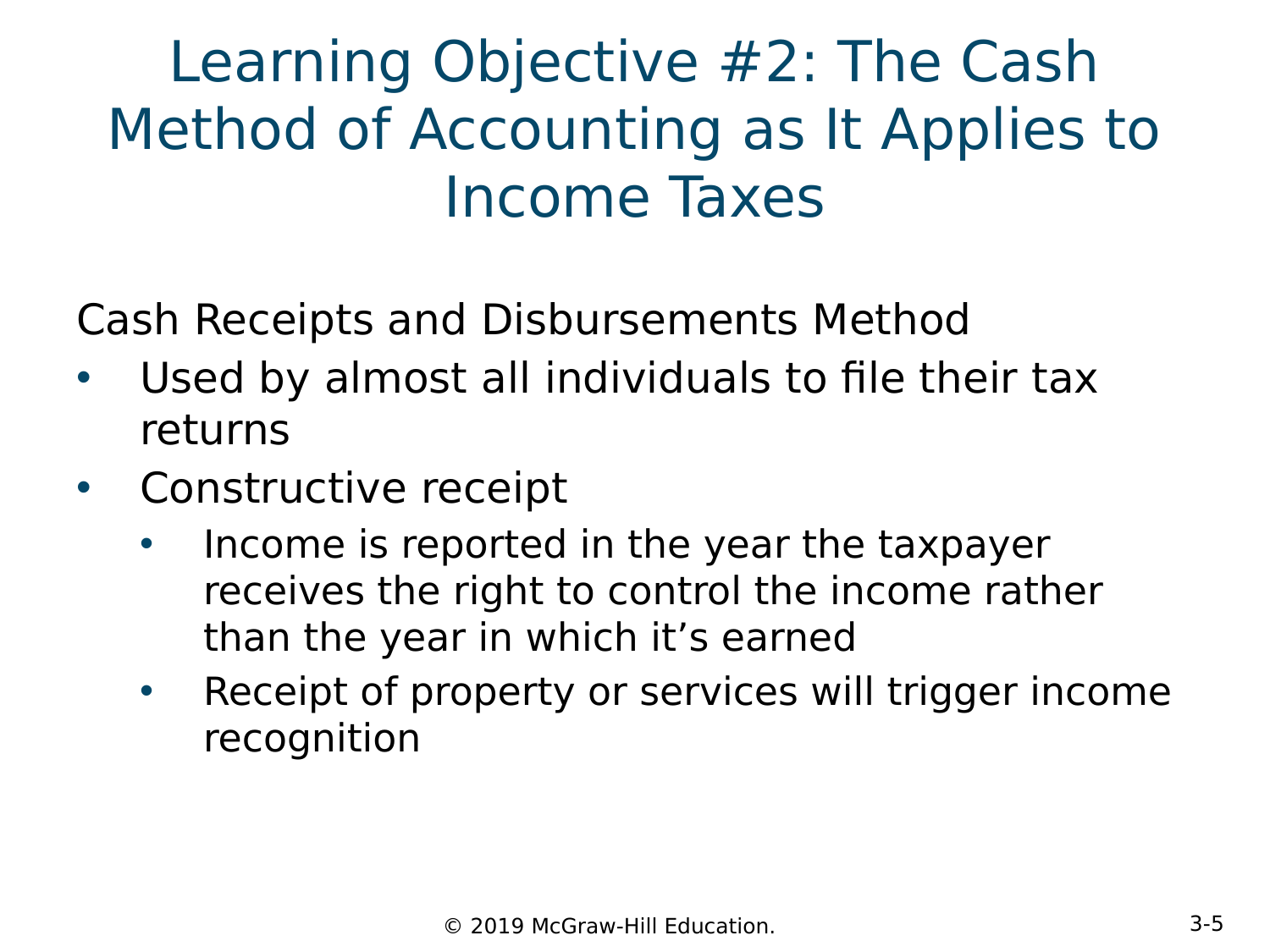

# Learning Objective #2: The Cash Method of Accounting as It Applies to Income Taxes
Cash Receipts and Disbursements Method
Used by almost all individuals to file their tax returns
Constructive receipt
Income is reported in the year the taxpayer receives the right to control the income rather than the year in which it’s earned
Receipt of property or services will trigger income recognition